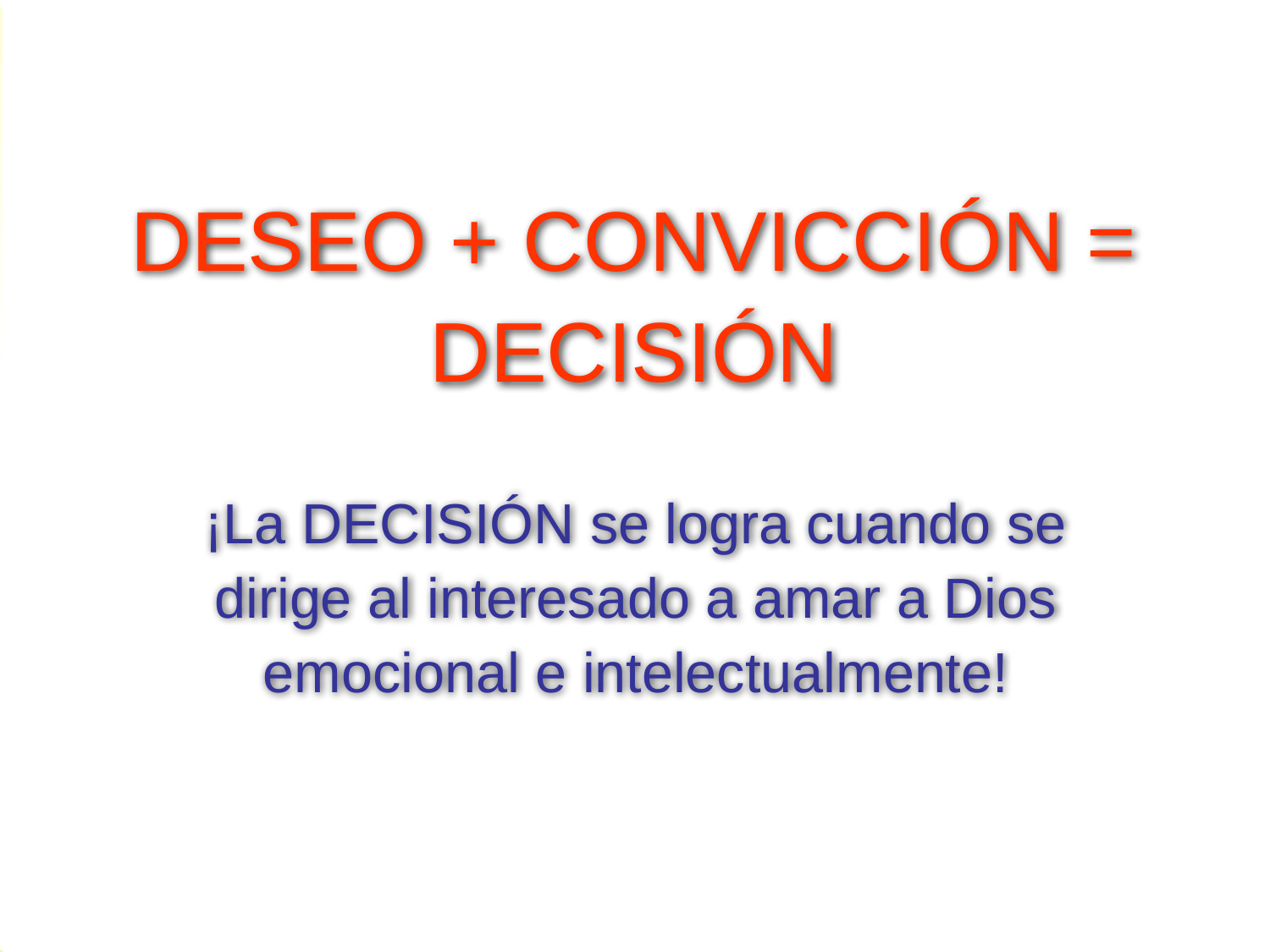

DESEO + CONVICCIÓN = DECISIÓN
¡La DECISIÓN se logra cuando se dirige al interesado a amar a Dios emocional e intelectualmente!